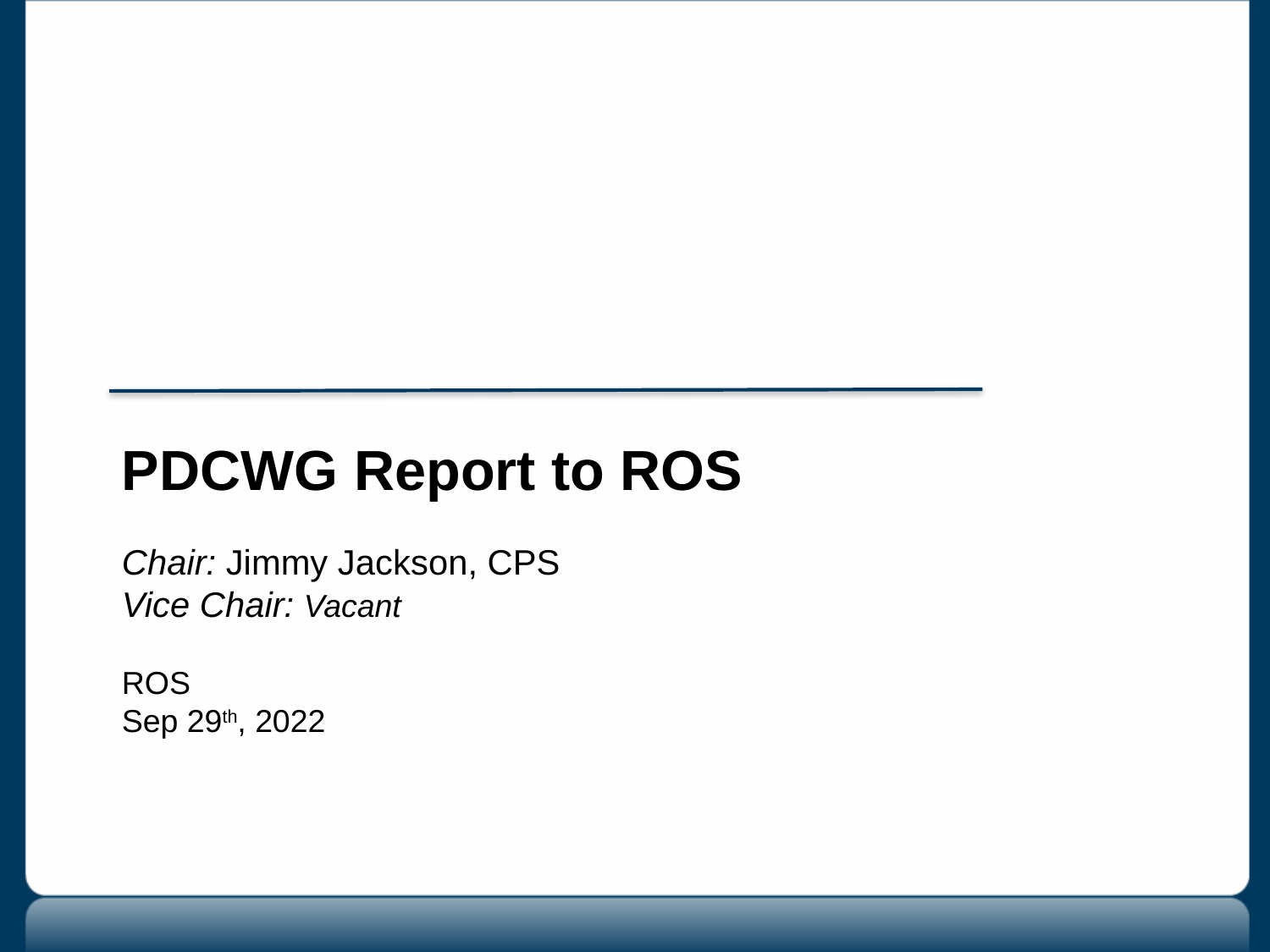

PDCWG Report to ROS

Chair: Jimmy Jackson, CPS
Vice Chair: Vacant

ROS
Sep 29th, 2022